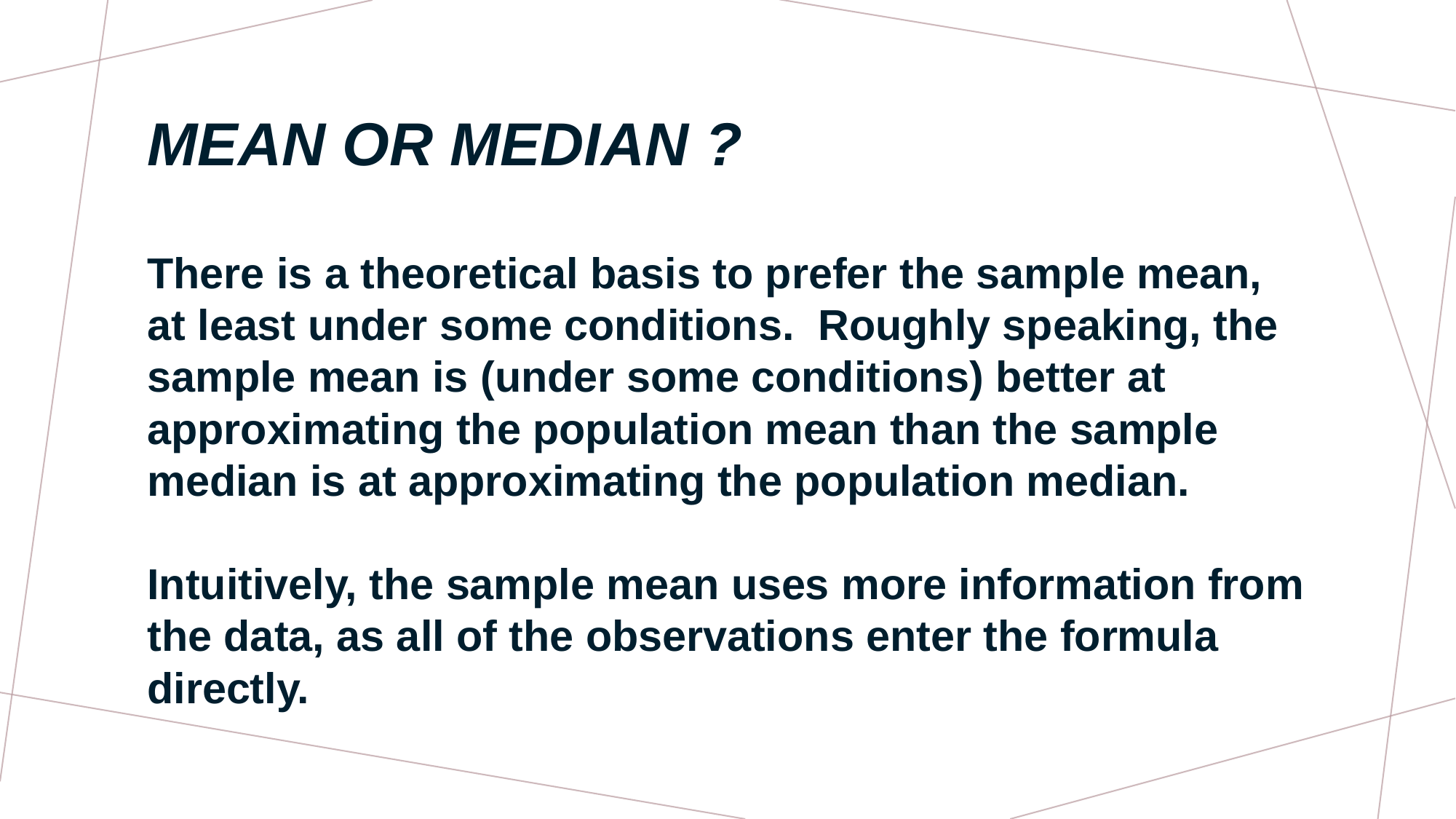

# MEAN OR MEDIAN ?
There is a theoretical basis to prefer the sample mean, at least under some conditions.  Roughly speaking, the sample mean is (under some conditions) better at approximating the population mean than the sample median is at approximating the population median.

Intuitively, the sample mean uses more information from the data, as all of the observations enter the formula directly.